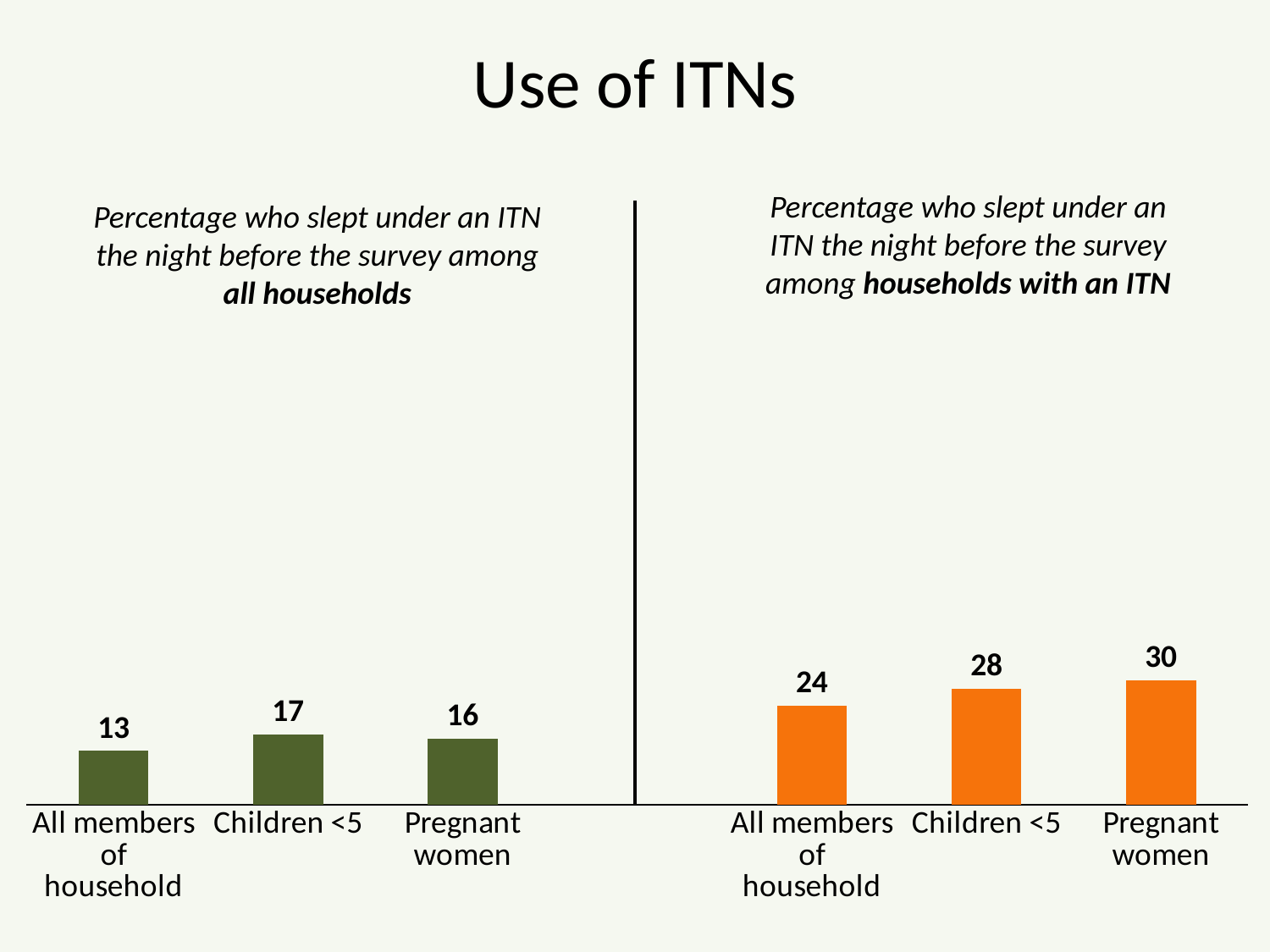

# Use of ITNs
Percentage who slept under an ITN the night before the survey among households with an ITN
Percentage who slept under an ITN the night before the survey among all households

### Chart

| Category | ITN |
|---|---|
| All members of household | 13.0 |
| Children <5 | 17.0 |
| Pregnant women | 16.0 |
|  | None |
| All members of household | 24.0 |
| Children <5 | 28.0 |
| Pregnant women | 30.0 |